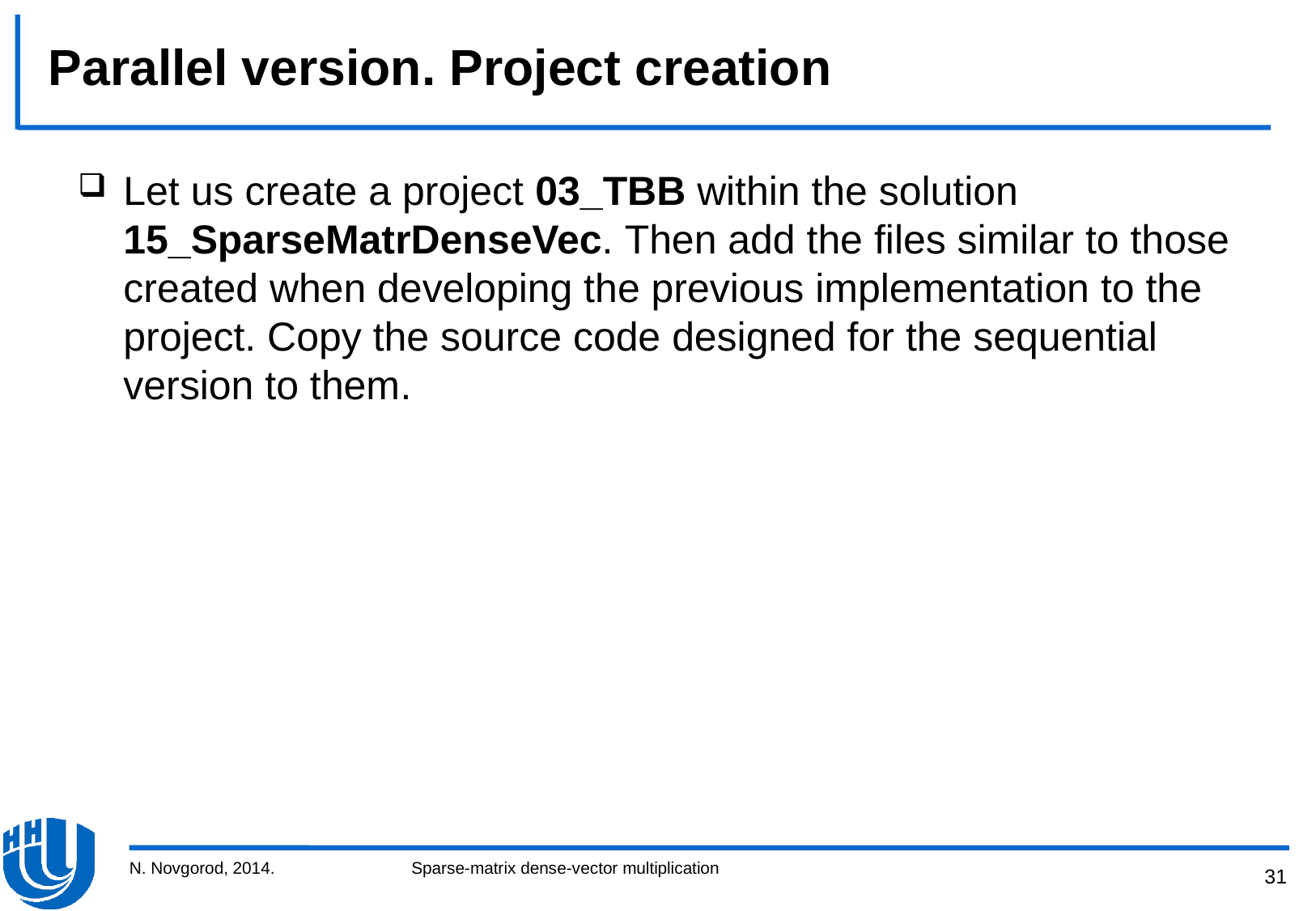

# Parallel version. Project creation
Let us create a project 03_TBB within the solution 15_SparseMatrDenseVec. Then add the files similar to those created when developing the previous implementation to the project. Copy the source code designed for the sequential version to them.
N. Novgorod, 2014.
Sparse-matrix dense-vector multiplication